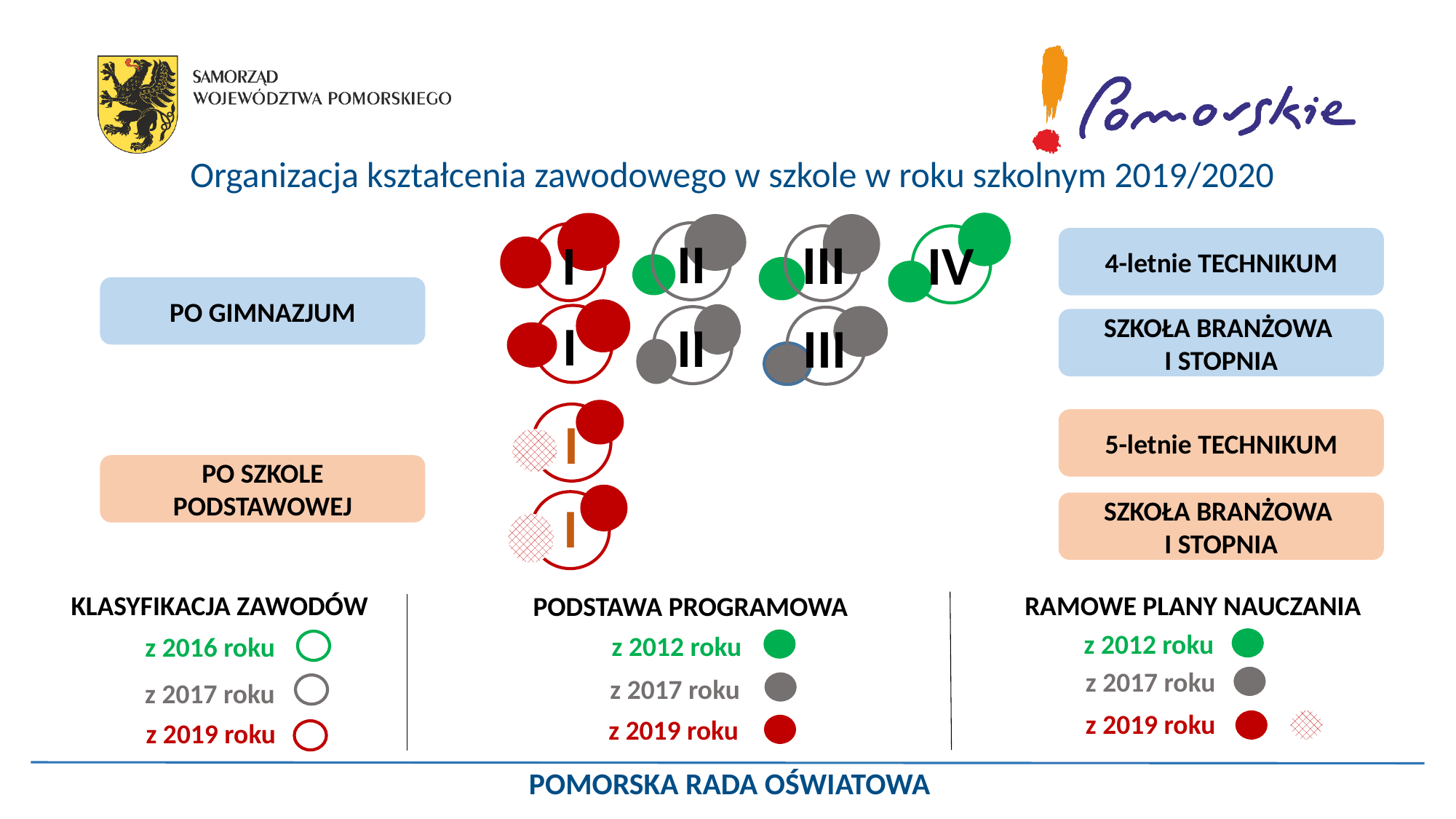

# Organizacja kształcenia zawodowego w szkole w roku szkolnym 2019/2020

4-letnie TECHNIKUM
II
III
I
IV

PO GIMNAZJUM

SZKOŁA BRANŻOWA
I STOPNIA
I
II
III

I
5-letnie TECHNIKUM

PO SZKOLE PODSTAWOWEJ

I
SZKOŁA BRANŻOWA
I STOPNIA

RAMOWE PLANY NAUCZANIA
z 2012 roku

z 2017 roku

z 2019 roku

KLASYFIKACJA ZAWODÓW
z 2016 roku

z 2017 roku

z 2019 roku

PODSTAWA PROGRAMOWA
z 2012 roku

z 2017 roku

z 2019 roku